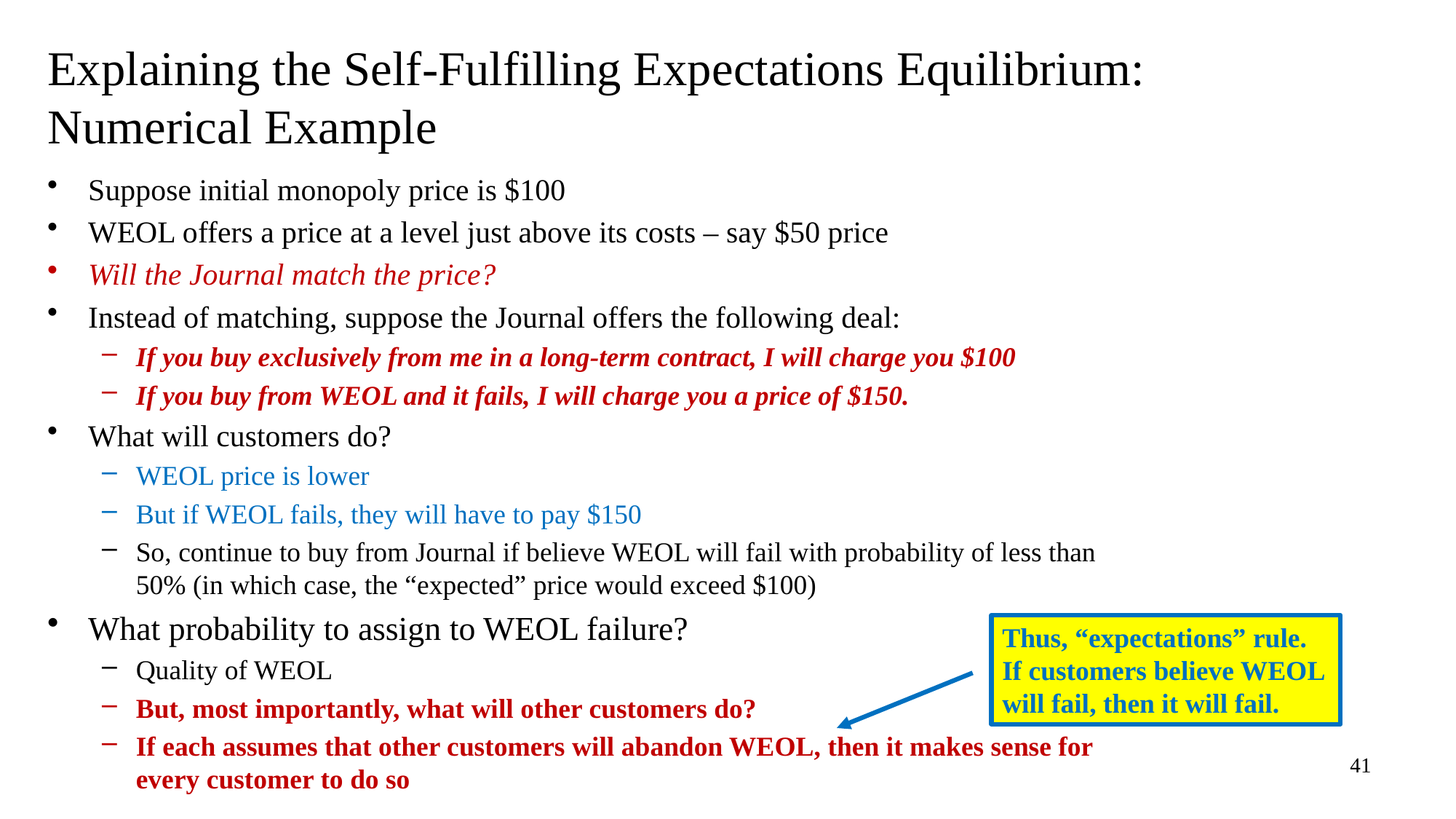

# Explaining the Self-Fulfilling Expectations Equilibrium: Numerical Example
Suppose initial monopoly price is $100
WEOL offers a price at a level just above its costs – say $50 price
Will the Journal match the price?
Instead of matching, suppose the Journal offers the following deal:
If you buy exclusively from me in a long-term contract, I will charge you $100
If you buy from WEOL and it fails, I will charge you a price of $150.
What will customers do?
WEOL price is lower
But if WEOL fails, they will have to pay $150
So, continue to buy from Journal if believe WEOL will fail with probability of less than 50% (in which case, the “expected” price would exceed $100)
What probability to assign to WEOL failure?
Quality of WEOL
But, most importantly, what will other customers do?
If each assumes that other customers will abandon WEOL, then it makes sense for every customer to do so

Thus, “expectations” rule. If customers believe WEOL will fail, then it will fail.
41